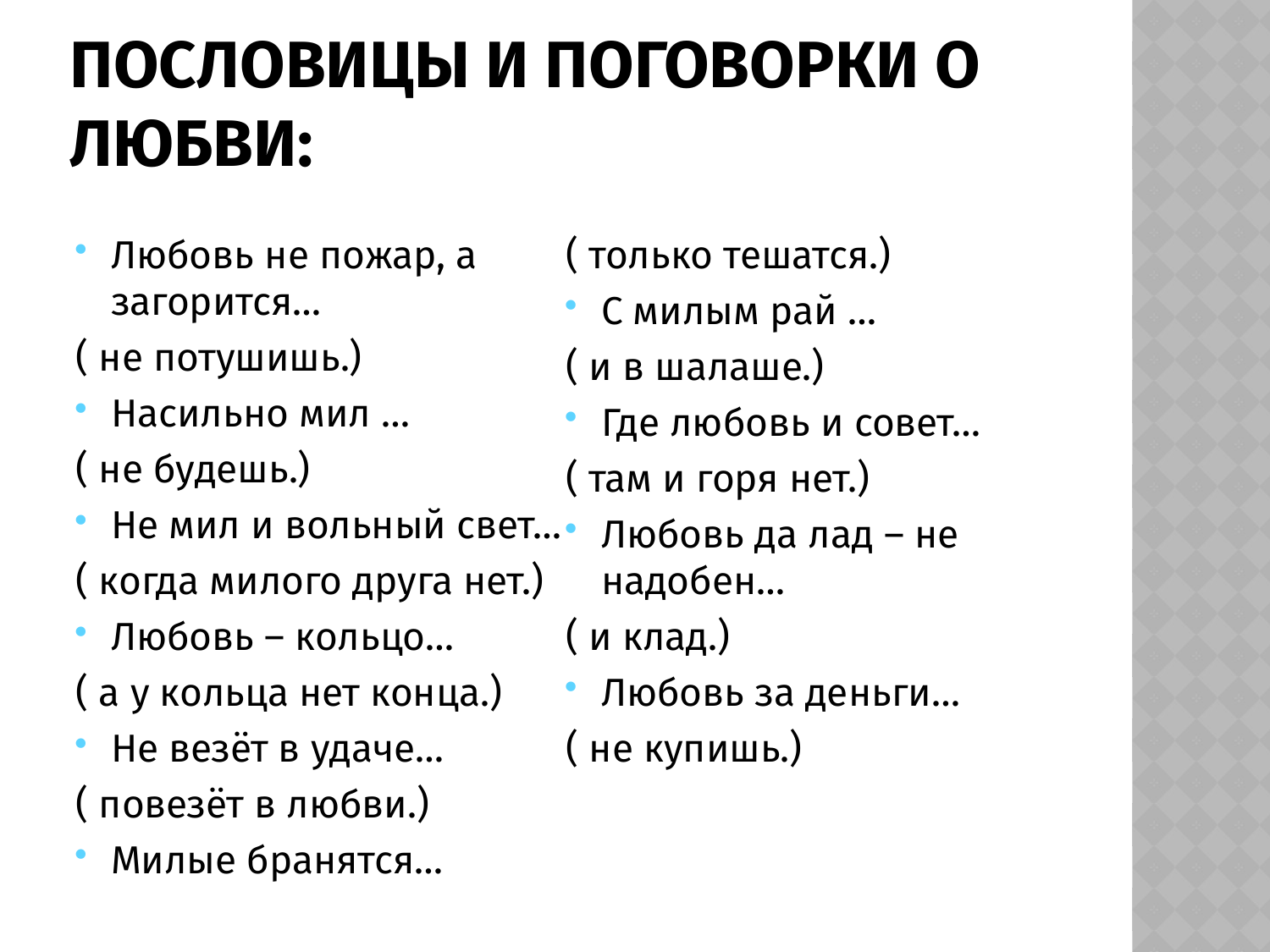

# Пословицы и поговорки о любви:
Любовь не пожар, а загорится…
( не потушишь.)
Насильно мил …
( не будешь.)
Не мил и вольный свет…
( когда милого друга нет.)
Любовь – кольцо…
( а у кольца нет конца.)
Не везёт в удаче…
( повезёт в любви.)
Милые бранятся…
( только тешатся.)
С милым рай …
( и в шалаше.)
Где любовь и совет…
( там и горя нет.)
Любовь да лад – не надобен…
( и клад.)
Любовь за деньги…
( не купишь.)